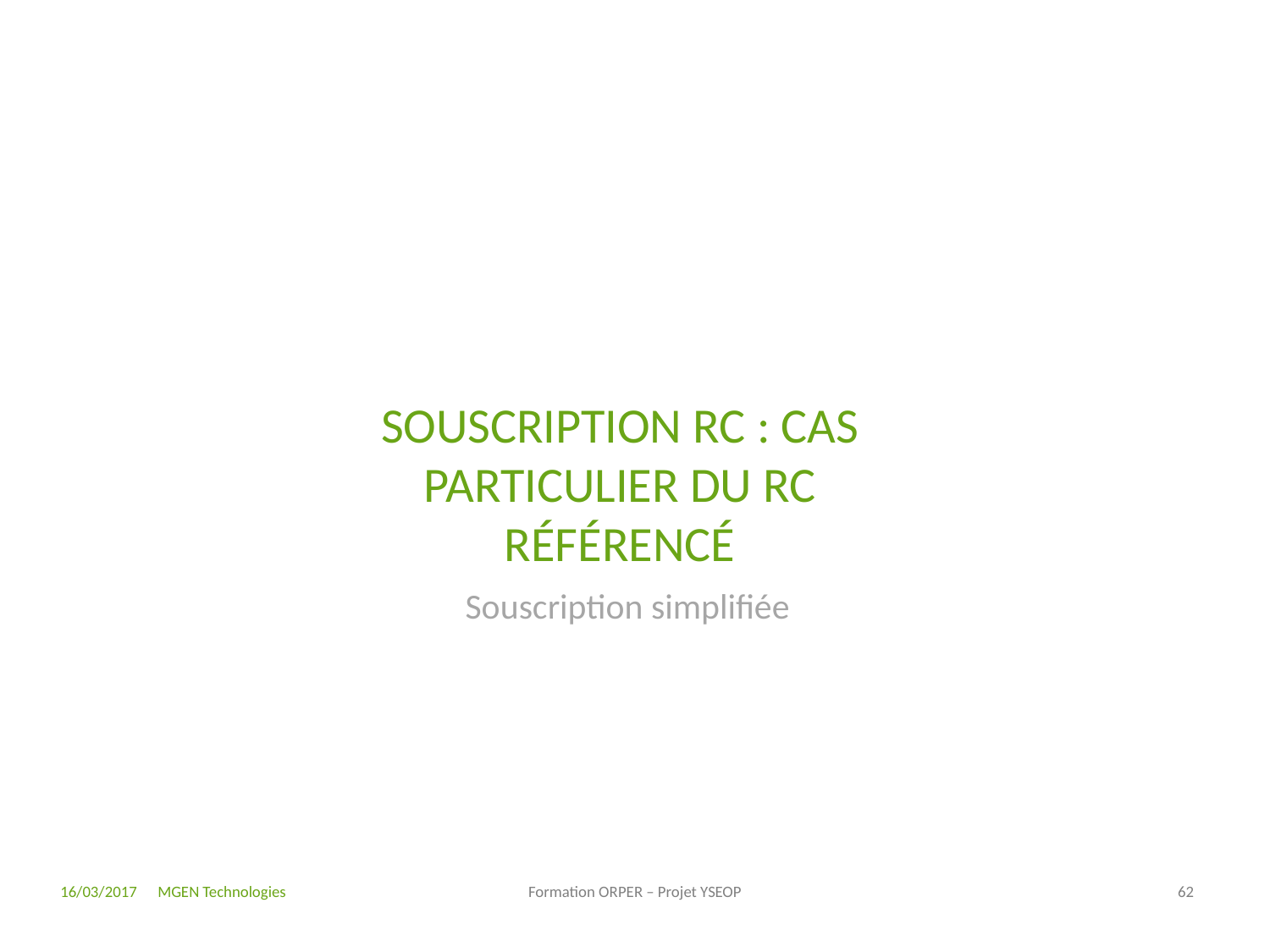

# Souscription RC : cas particulier du rc référencé
Souscription simplifiée
16/03/2017
Formation ORPER – Projet YSEOP
62